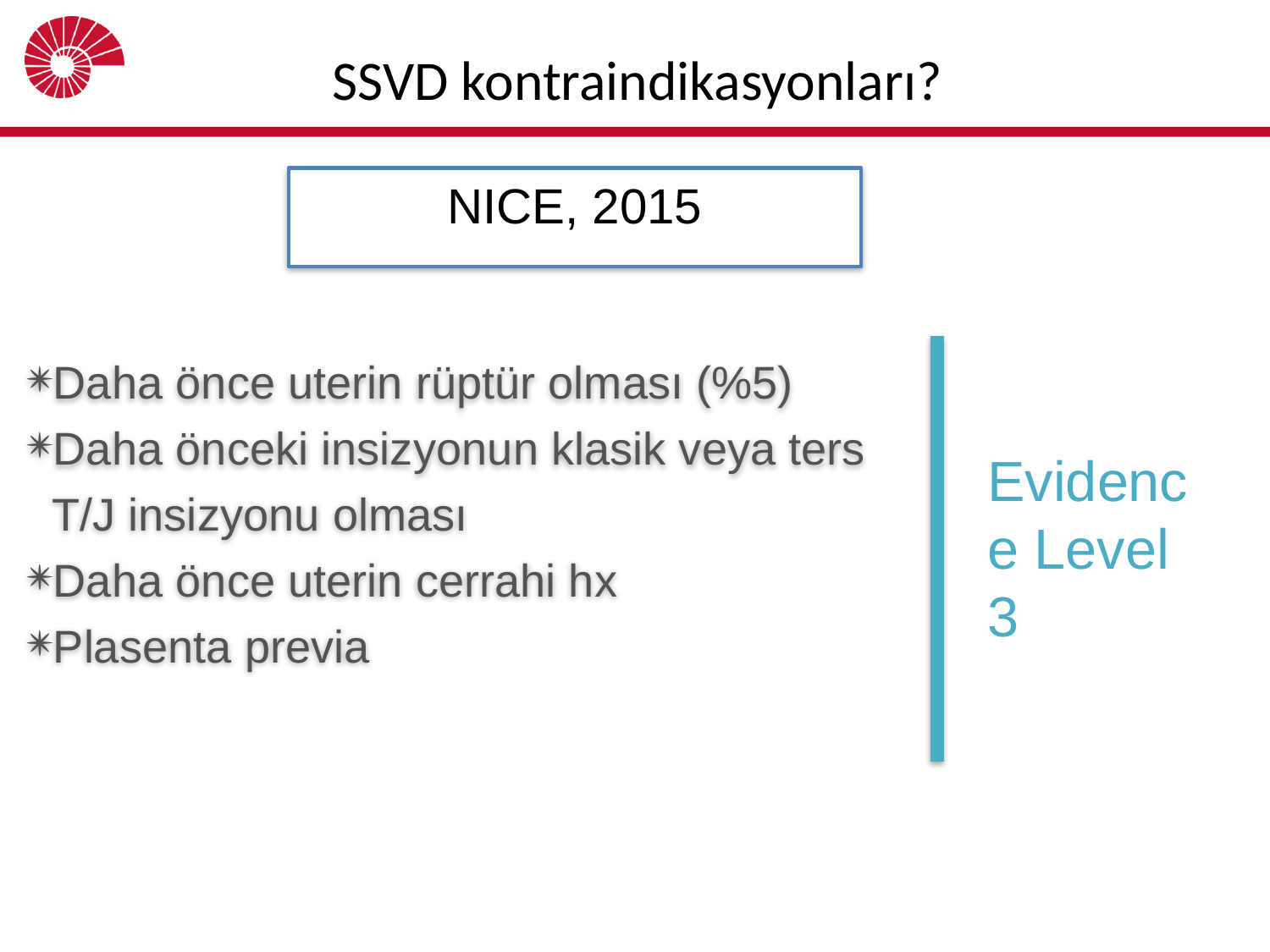

# SSVD kontraindikasyonları?
NICE, 2015
Daha önce uterin rüptür olması (%5)
Daha önceki insizyonun klasik veya ters T/J insizyonu olması
Daha önce uterin cerrahi hx
Plasenta previa

Evidence Level 3